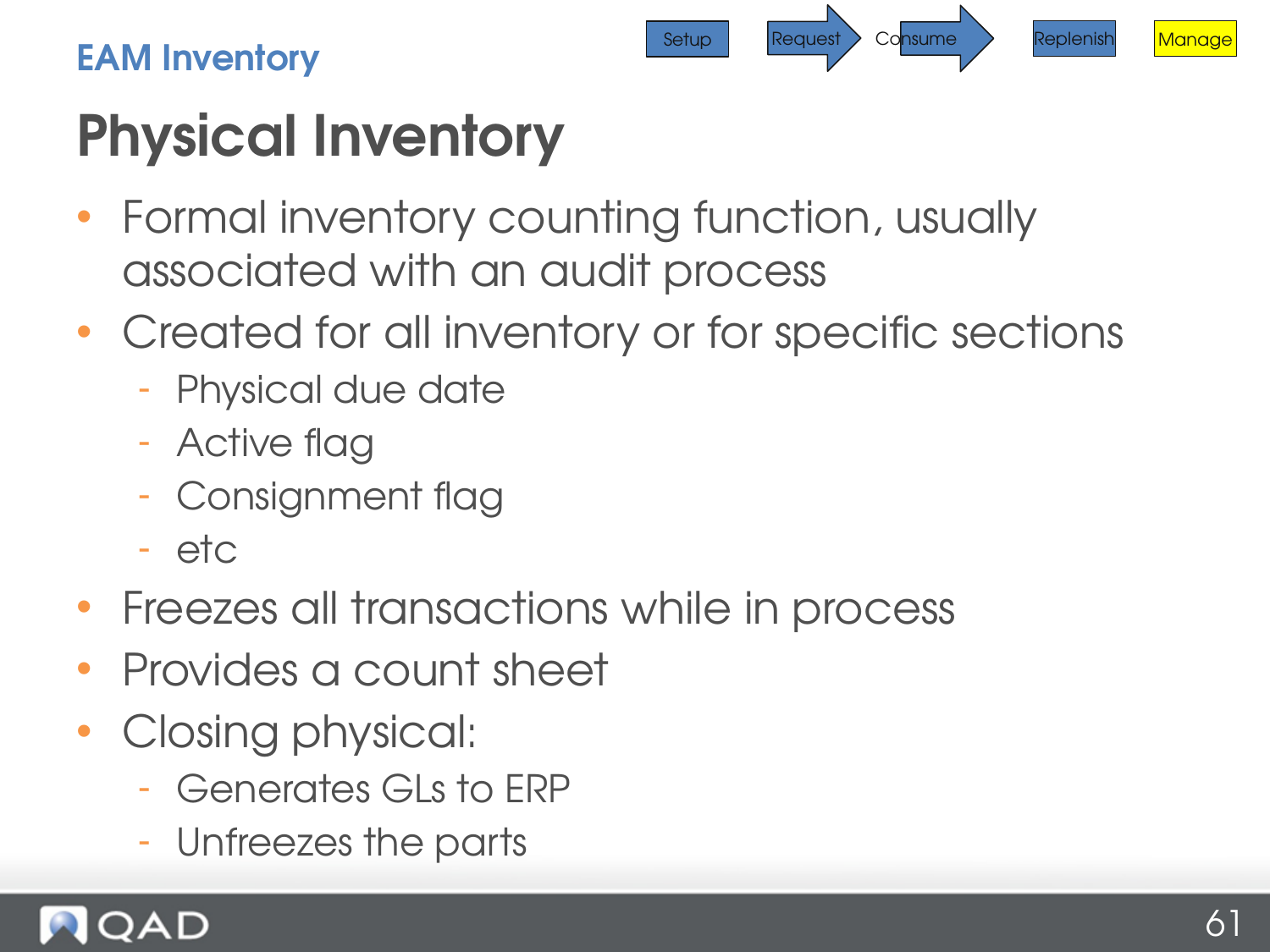

Request
Consume
Replenish
Manage
Setup
EAM Inventory
# Physical Inventory
Formal inventory counting function, usually associated with an audit process
Created for all inventory or for specific sections
Physical due date
Active flag
Consignment flag
etc
Freezes all transactions while in process
Provides a count sheet
Closing physical:
Generates GLs to ERP
Unfreezes the parts
61